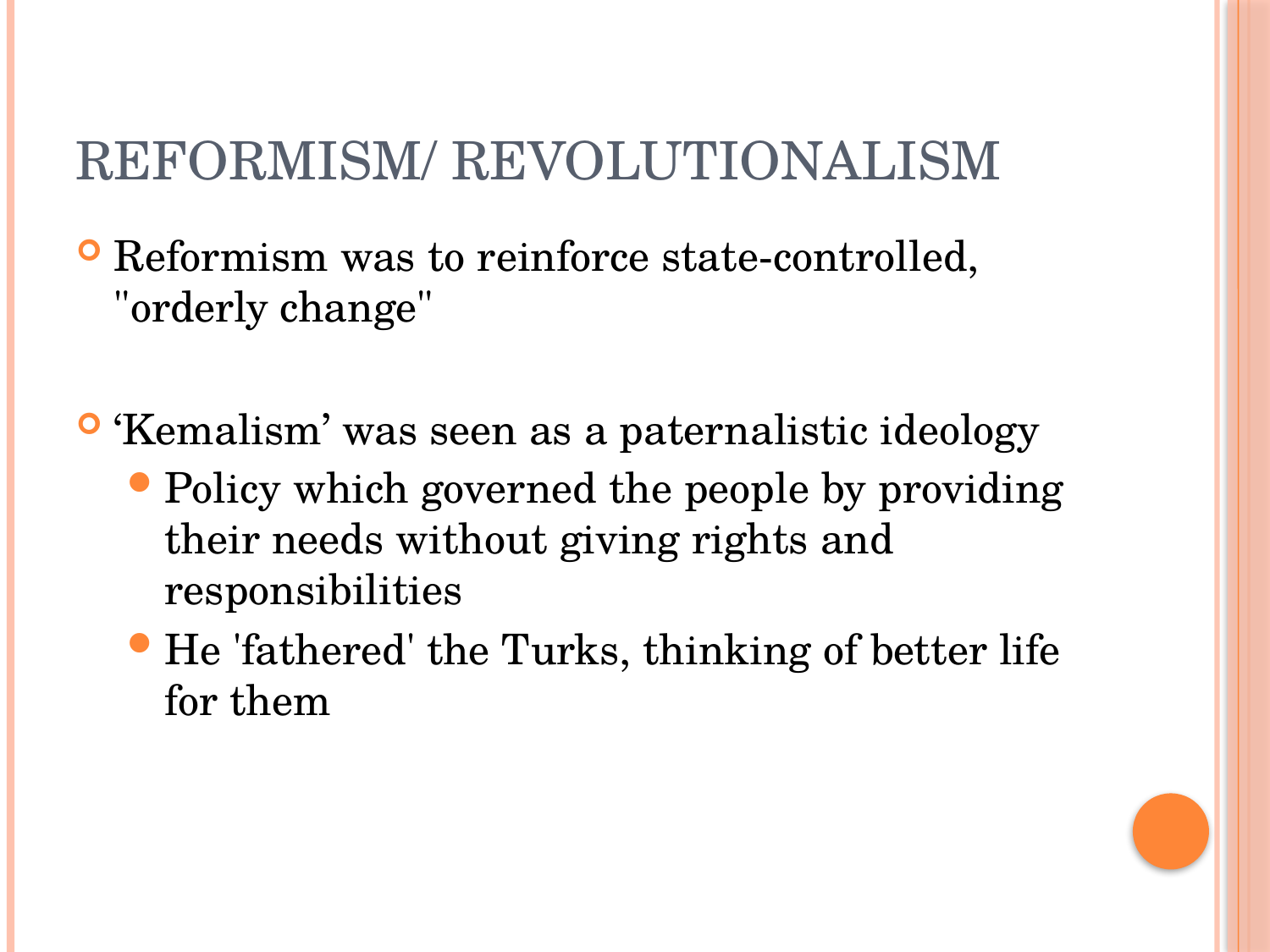

# Reformism/ revolutionalism
Reformism was to reinforce state-controlled, "orderly change"

‘Kemalism’ was seen as a paternalistic ideology
Policy which governed the people by providing their needs without giving rights and responsibilities
He 'fathered' the Turks, thinking of better life for them